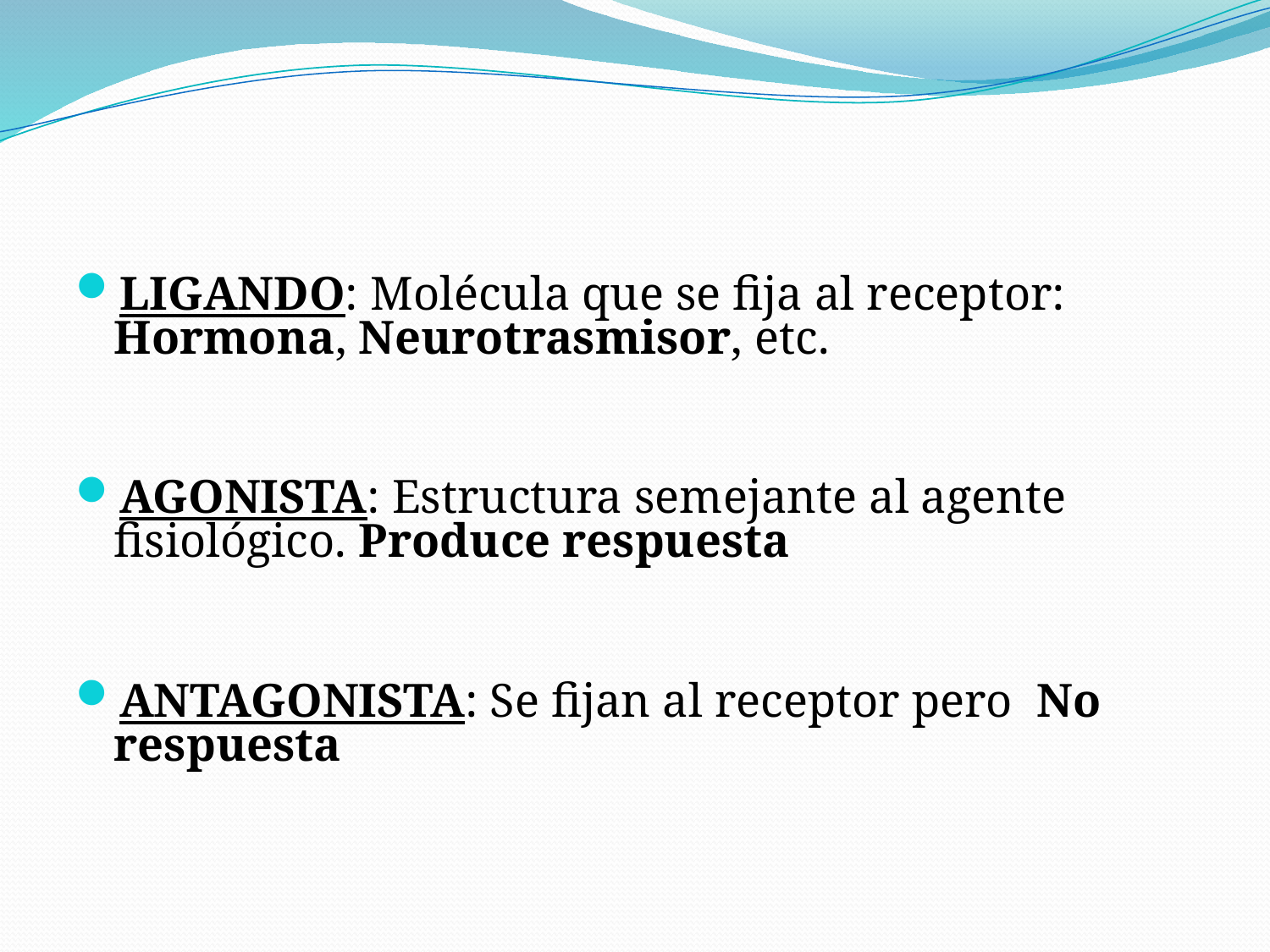

#
LIGANDO: Molécula que se fija al receptor: Hormona, Neurotrasmisor, etc.

AGONISTA: Estructura semejante al agente fisiológico. Produce respuesta

ANTAGONISTA: Se fijan al receptor pero  No respuesta